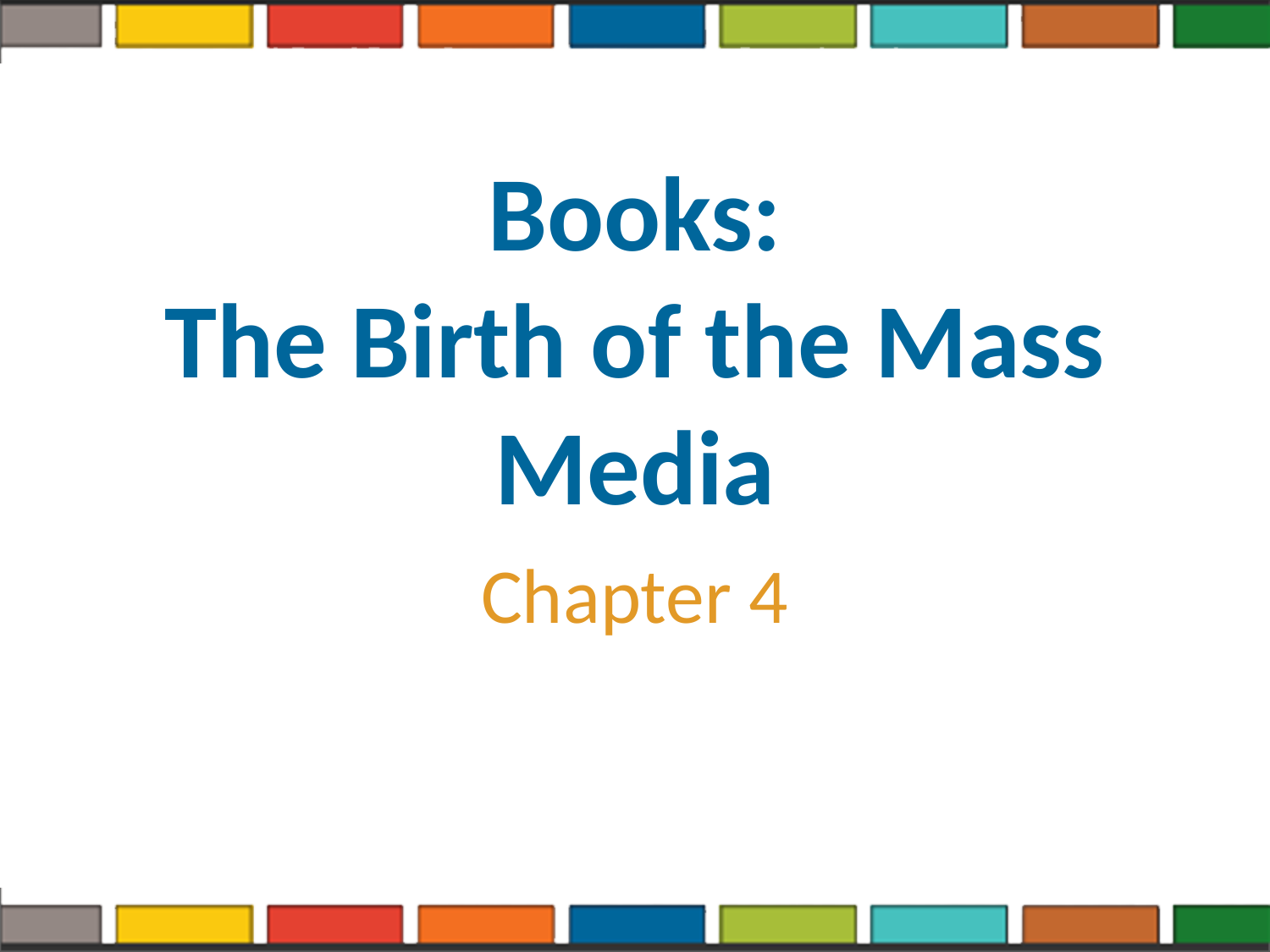

# Books: The Birth of the Mass Media
Chapter 4